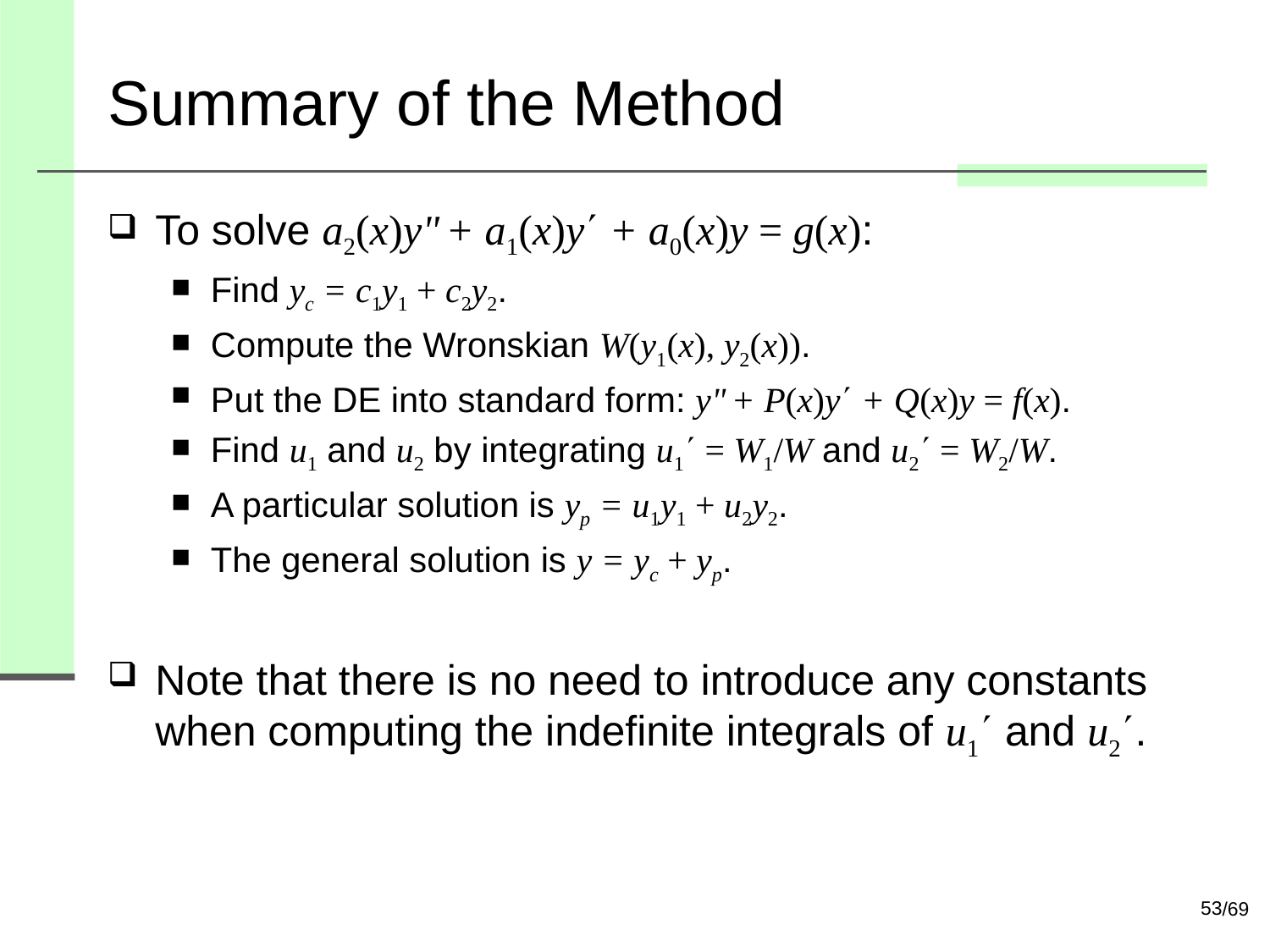

# Summary of the Method
To solve a2(x)y" + a1(x)y′ + a0(x)y = g(x):
Find yc = c1y1 + c2y2.
Compute the Wronskian W(y1(x), y2(x)).
Put the DE into standard form: y" + P(x)y′ + Q(x)y = f(x).
Find u1 and u2 by integrating u1′ = W1/W and u2′ = W2/W.
A particular solution is yp = u1y1 + u2y2.
The general solution is y = yc + yp.

Note that there is no need to introduce any constants when computing the indefinite integrals of u1′ and u2′.
53